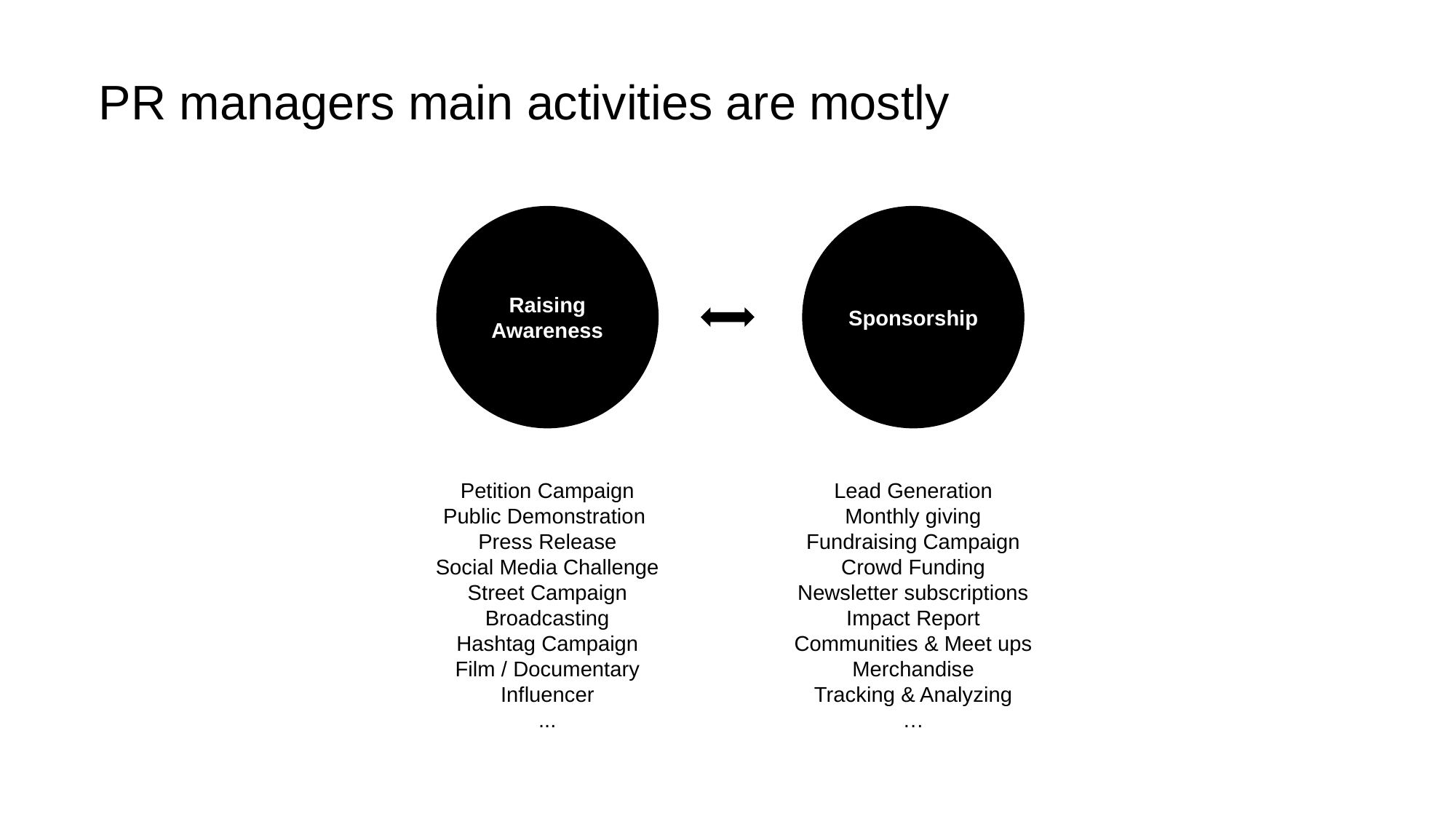

PR managers main activities are mostly
Raising Awareness
Sponsorship

Lead Generation
Monthly giving
Fundraising Campaign
Crowd Funding
Newsletter subscriptions
Impact Report
Communities & Meet ups
Merchandise
Tracking & Analyzing
…
Petition Campaign
Public Demonstration
Press Release
Social Media Challenge
Street Campaign
Broadcasting
Hashtag Campaign
Film / Documentary
Influencer
...